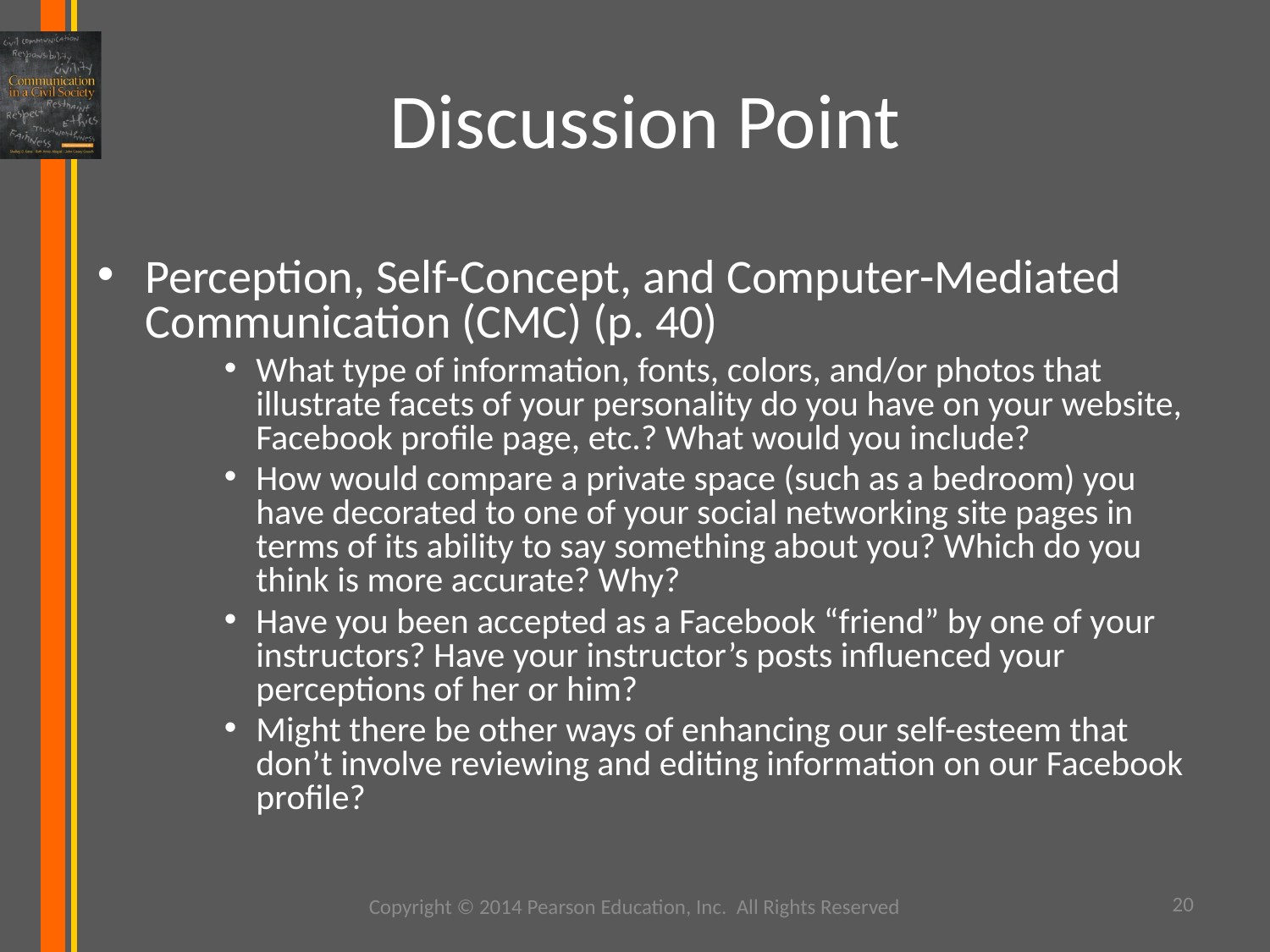

# Discussion Point
Perception, Self-Concept, and Computer-Mediated Communication (CMC) (p. 40)
What type of information, fonts, colors, and/or photos that illustrate facets of your personality do you have on your website, Facebook profile page, etc.? What would you include?
How would compare a private space (such as a bedroom) you have decorated to one of your social networking site pages in terms of its ability to say something about you? Which do you think is more accurate? Why?
Have you been accepted as a Facebook “friend” by one of your instructors? Have your instructor’s posts influenced your perceptions of her or him?
Might there be other ways of enhancing our self-esteem that don’t involve reviewing and editing information on our Facebook profile?
Copyright © 2014 Pearson Education, Inc.  All Rights Reserved
20